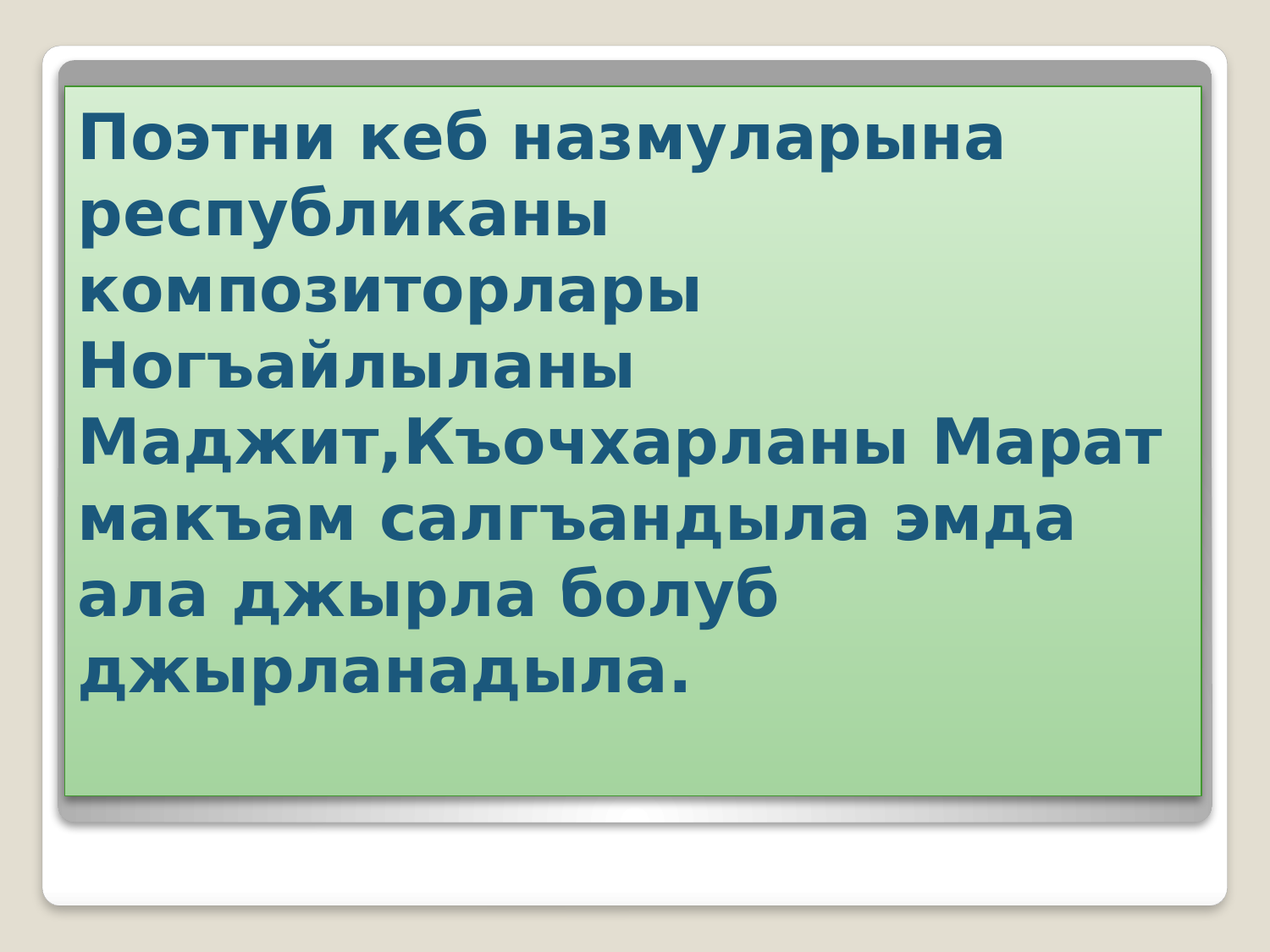

# Поэтни кеб назмуларына республиканы композиторлары Ногъайлыланы Маджит,Къочхарланы Марат макъам салгъандыла эмда ала джырла болуб джырланадыла.